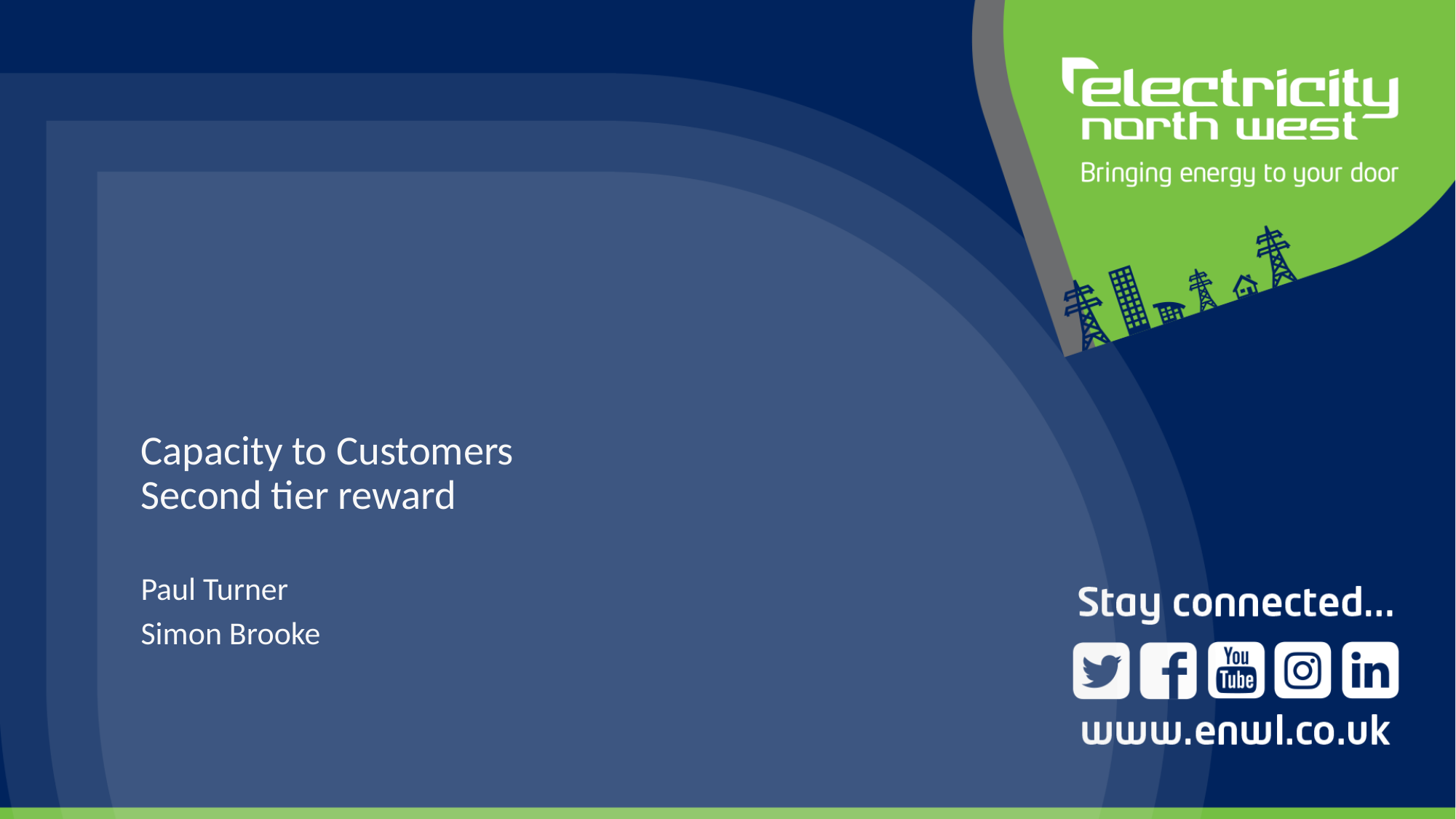

# Capacity to Customers Second tier reward

Paul Turner
Simon Brooke